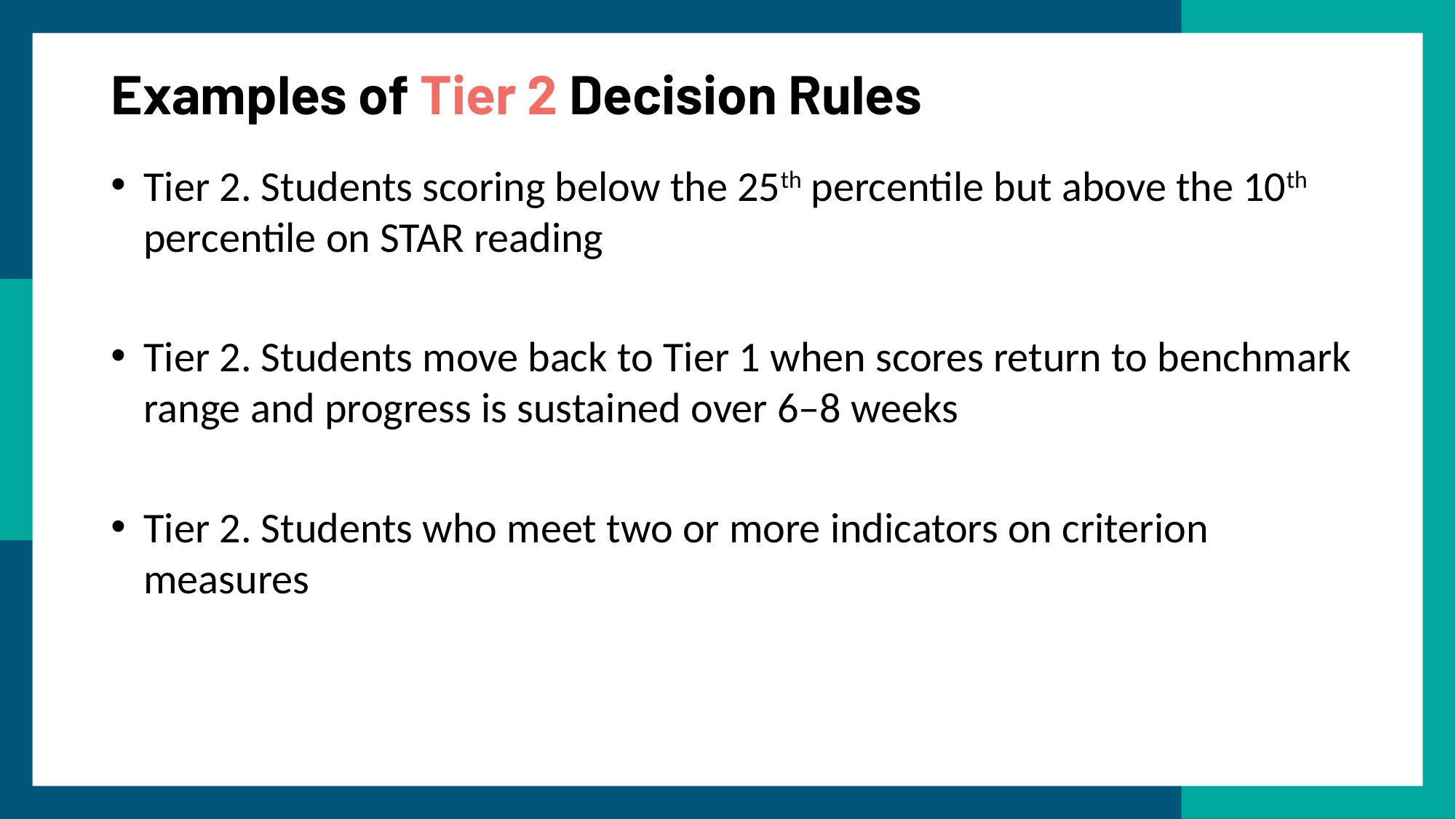

# Examples of Tier 2 Decision Rules
Tier 2. Students scoring below the 25th percentile but above the 10th percentile on STAR reading

Tier 2. Students move back to Tier 1 when scores return to benchmark range and progress is sustained over 6–8 weeks

Tier 2. Students who meet two or more indicators on criterion measures